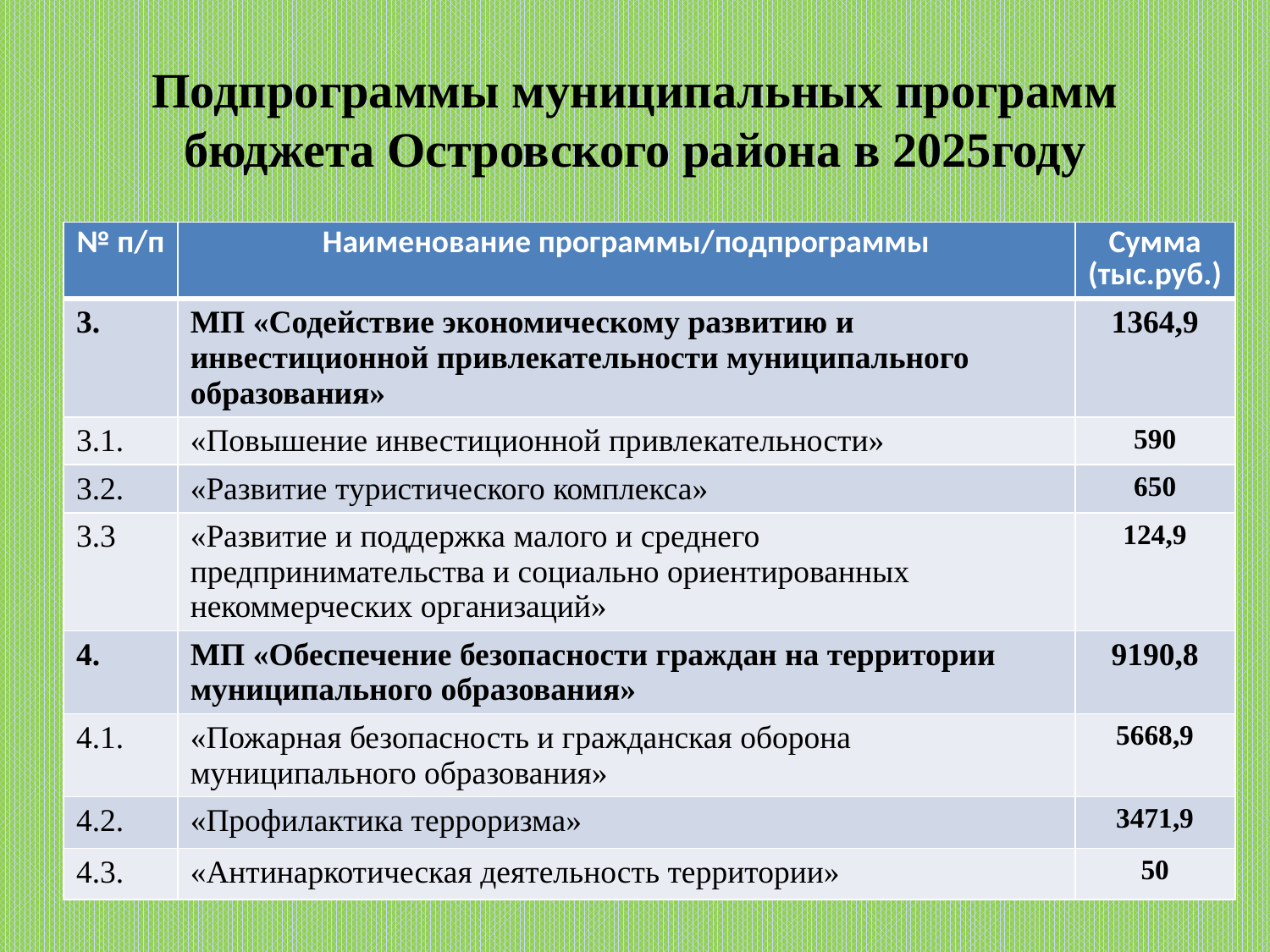

# Подпрограммы муниципальных программ бюджета Островского района в 2025году
| № п/п | Наименование программы/подпрограммы | Сумма (тыс.руб.) |
| --- | --- | --- |
| 3. | МП «Содействие экономическому развитию и инвестиционной привлекательности муниципального образования» | 1364,9 |
| 3.1. | «Повышение инвестиционной привлекательности» | 590 |
| 3.2. | «Развитие туристического комплекса» | 650 |
| 3.3 | «Развитие и поддержка малого и среднего предпринимательства и социально ориентированных некоммерческих организаций» | 124,9 |
| 4. | МП «Обеспечение безопасности граждан на территории муниципального образования» | 9190,8 |
| 4.1. | «Пожарная безопасность и гражданская оборона муниципального образования» | 5668,9 |
| 4.2. | «Профилактика терроризма» | 3471,9 |
| 4.3. | «Антинаркотическая деятельность территории» | 50 |